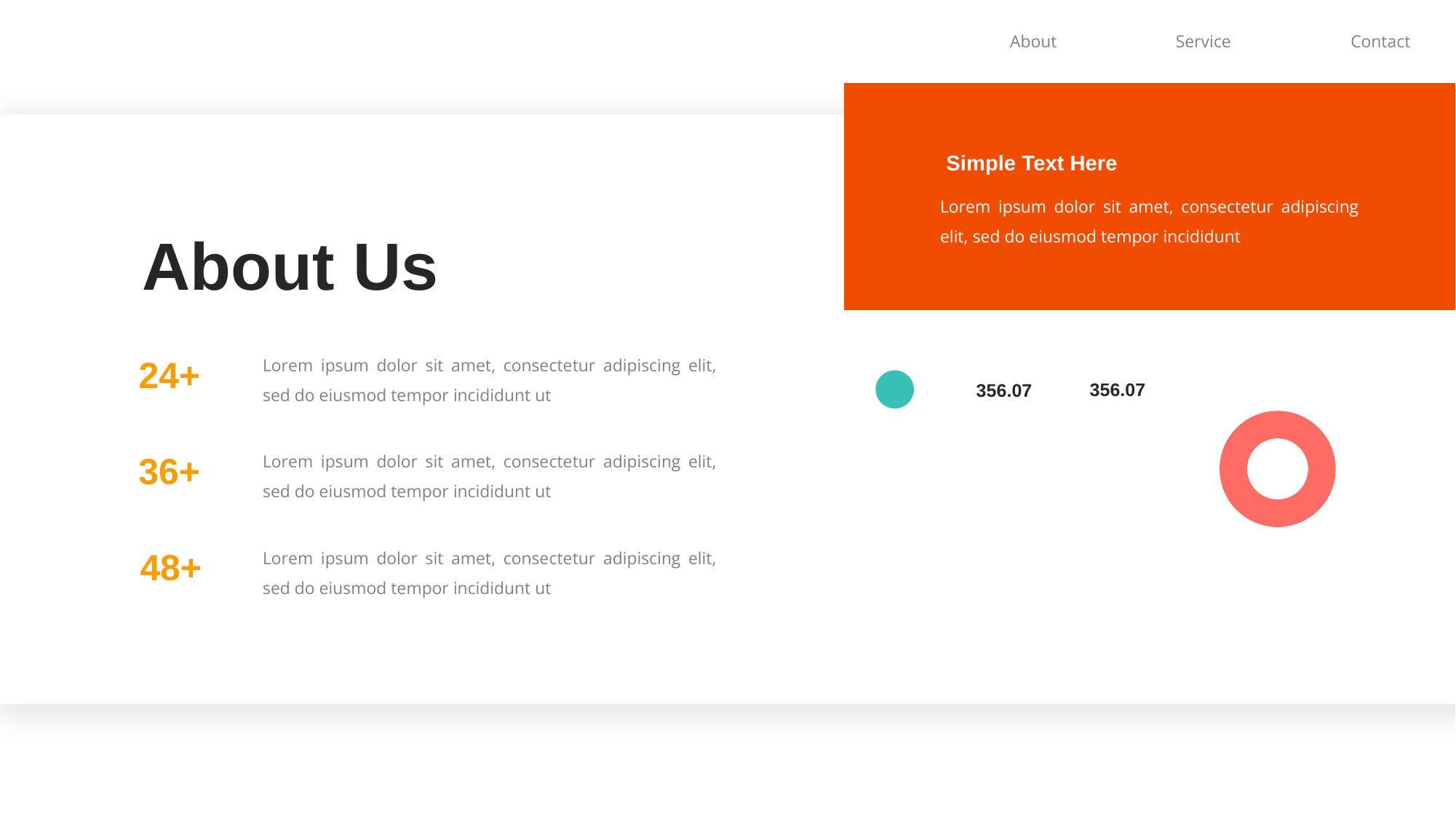

About
Service
Contact

Simple Text Here
Lorem ipsum dolor sit amet, consectetur adipiscing elit, sed do eiusmod tempor incididunt
About Us
Lorem ipsum dolor sit amet, consectetur adipiscing elit, sed do eiusmod tempor incididunt ut
24+

356.07
356.07

Lorem ipsum dolor sit amet, consectetur adipiscing elit, sed do eiusmod tempor incididunt ut
36+

Lorem ipsum dolor sit amet, consectetur adipiscing elit, sed do eiusmod tempor incididunt ut
48+